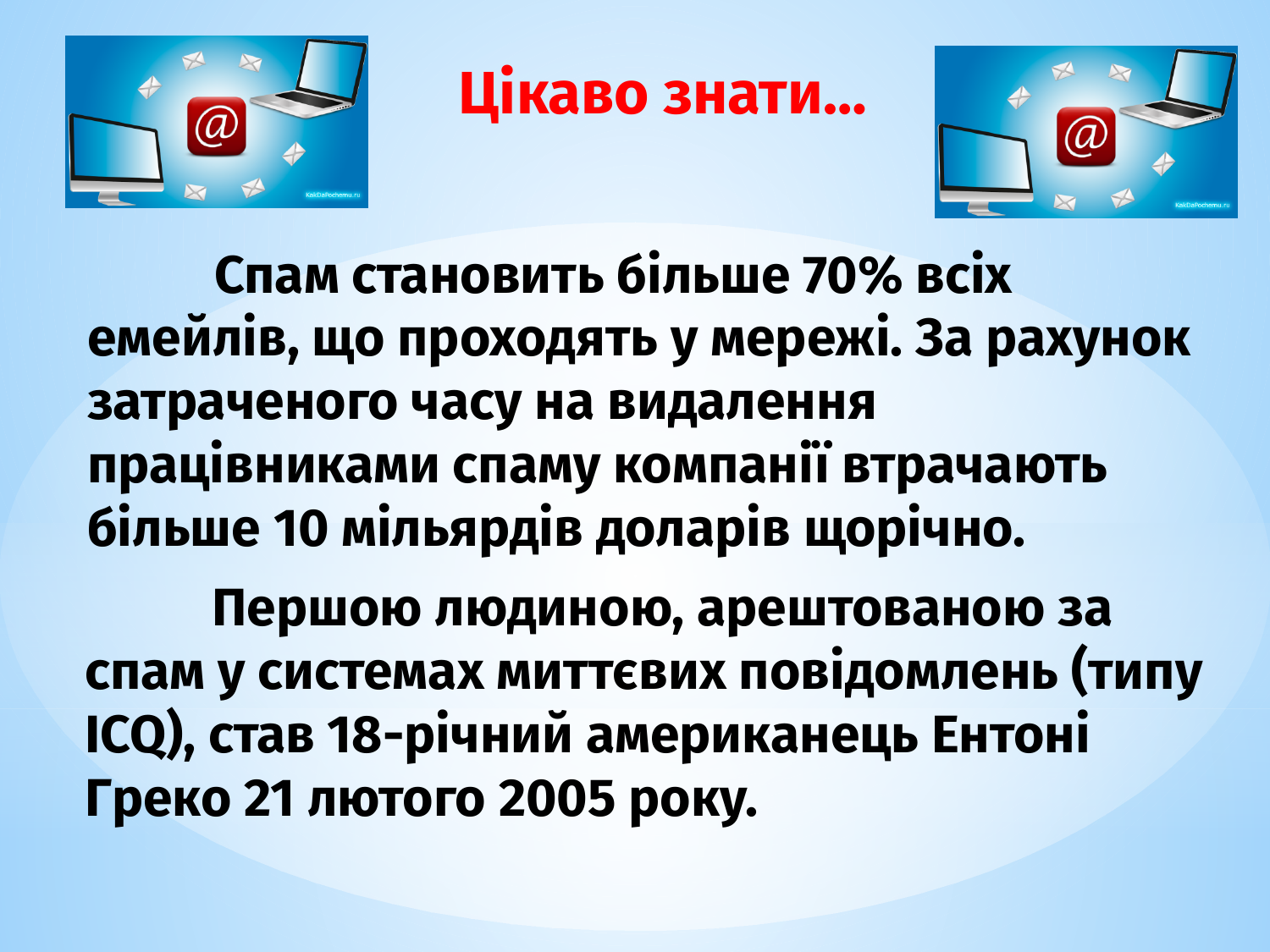

Цікаво знати…
	Спам становить більше 70% всіх емейлів, що проходять у мережі. За рахунок затраченого часу на видалення працівниками спаму компанії втрачають більше 10 мільярдів доларів щорічно.
	Першою людиною, арештованою за спам у системах миттєвих повідомлень (типу ІCQ), став 18-річний американець Ентоні Греко 21 лютого 2005 року.